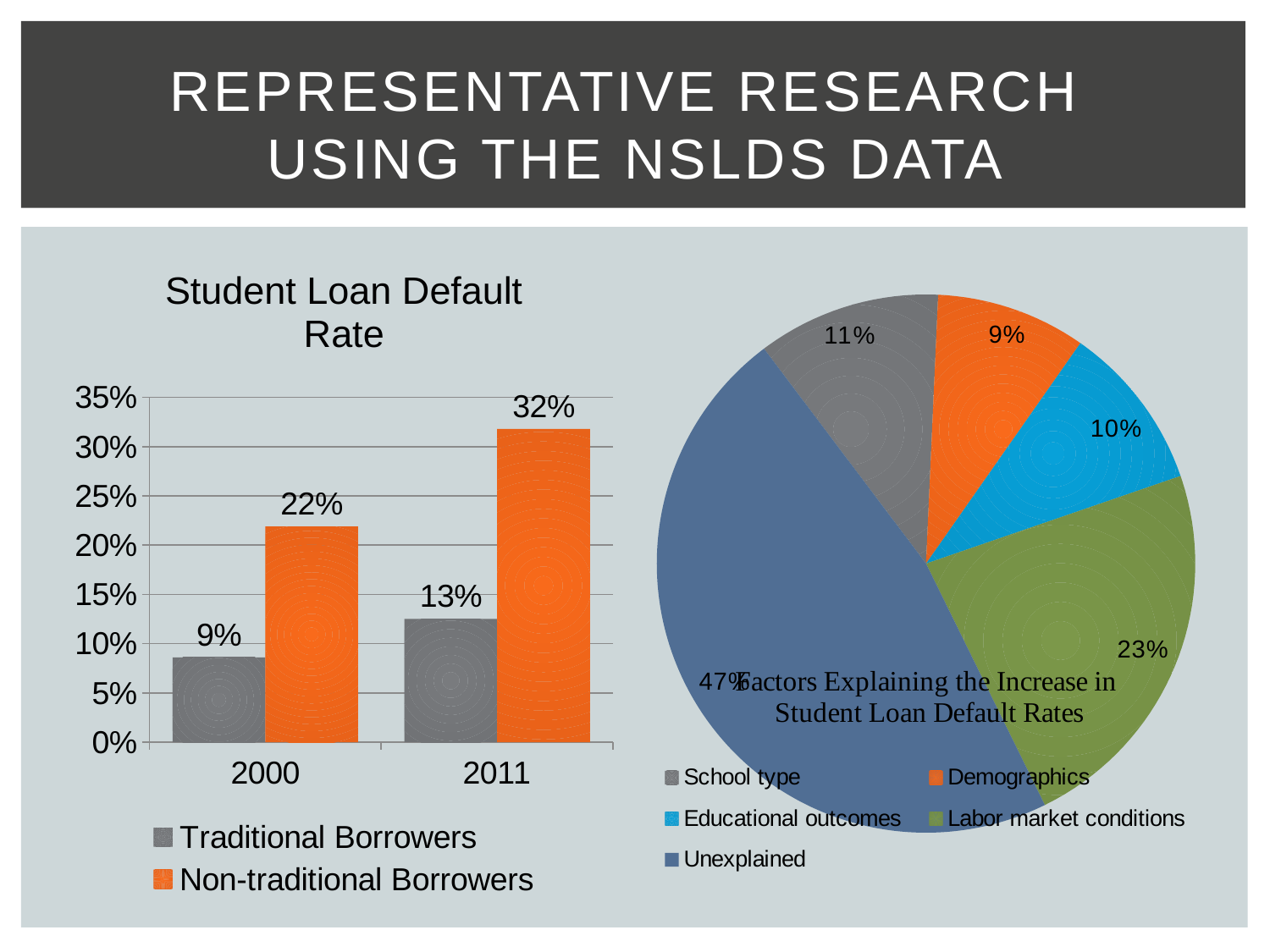

# Representative Research Using the NSLDS Data

### Chart

| Category | Sales |
|---|---|
| School type | 0.11 |
| Demographics | 0.09 |
| Educational outcomes | 0.1 |
| Labor market conditions | 0.23 |
| Unexplained | 0.47 |

### Chart: Student Loan Default Rate

| Category | Traditional Borrowers | Non-traditional Borrowers |
|---|---|---|
| 2000 | 0.086 | 0.219 |
| 2011 | 0.125 | 0.318 |